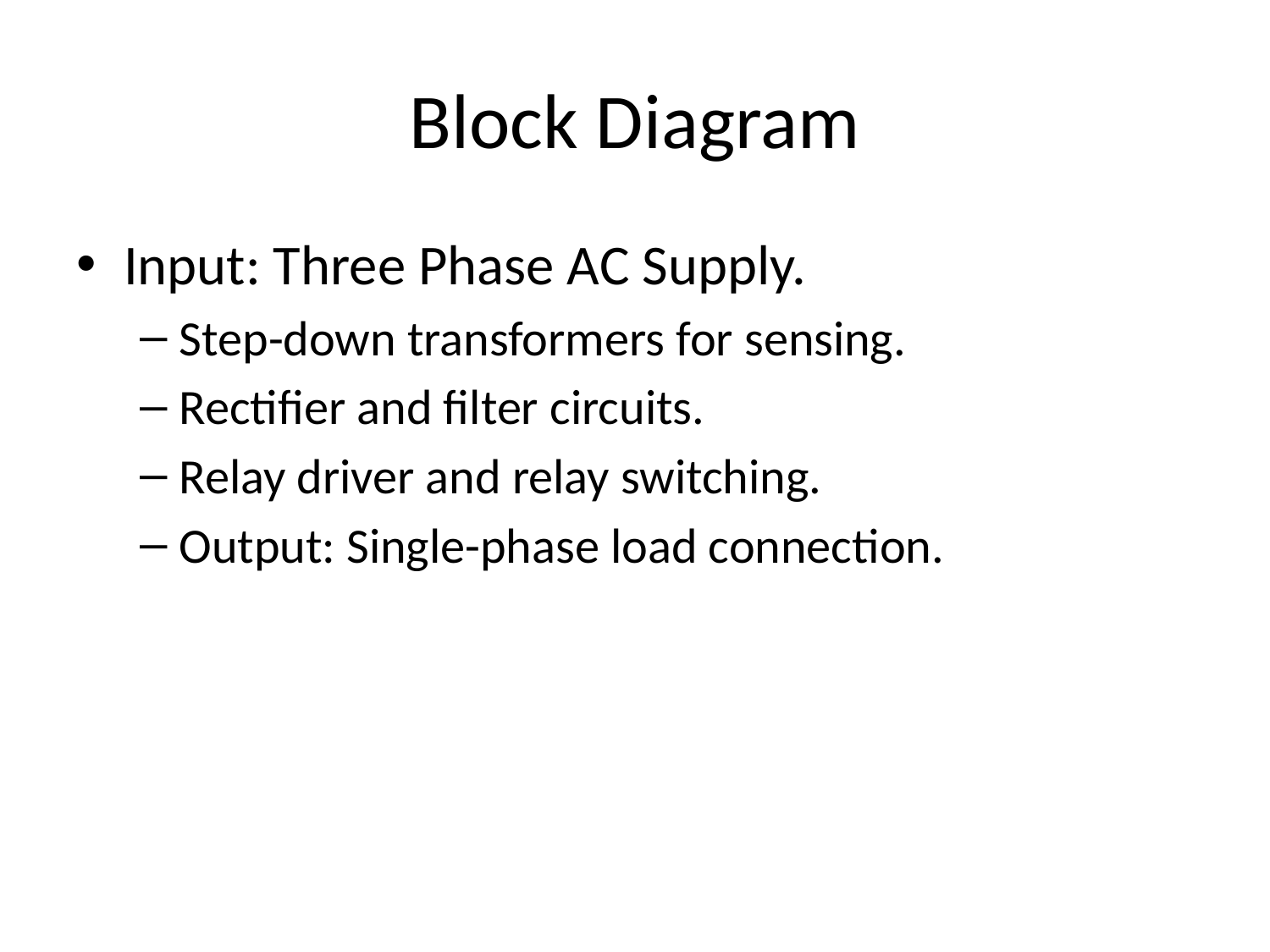

# Block Diagram
Input: Three Phase AC Supply.
Step-down transformers for sensing.
Rectifier and filter circuits.
Relay driver and relay switching.
Output: Single-phase load connection.